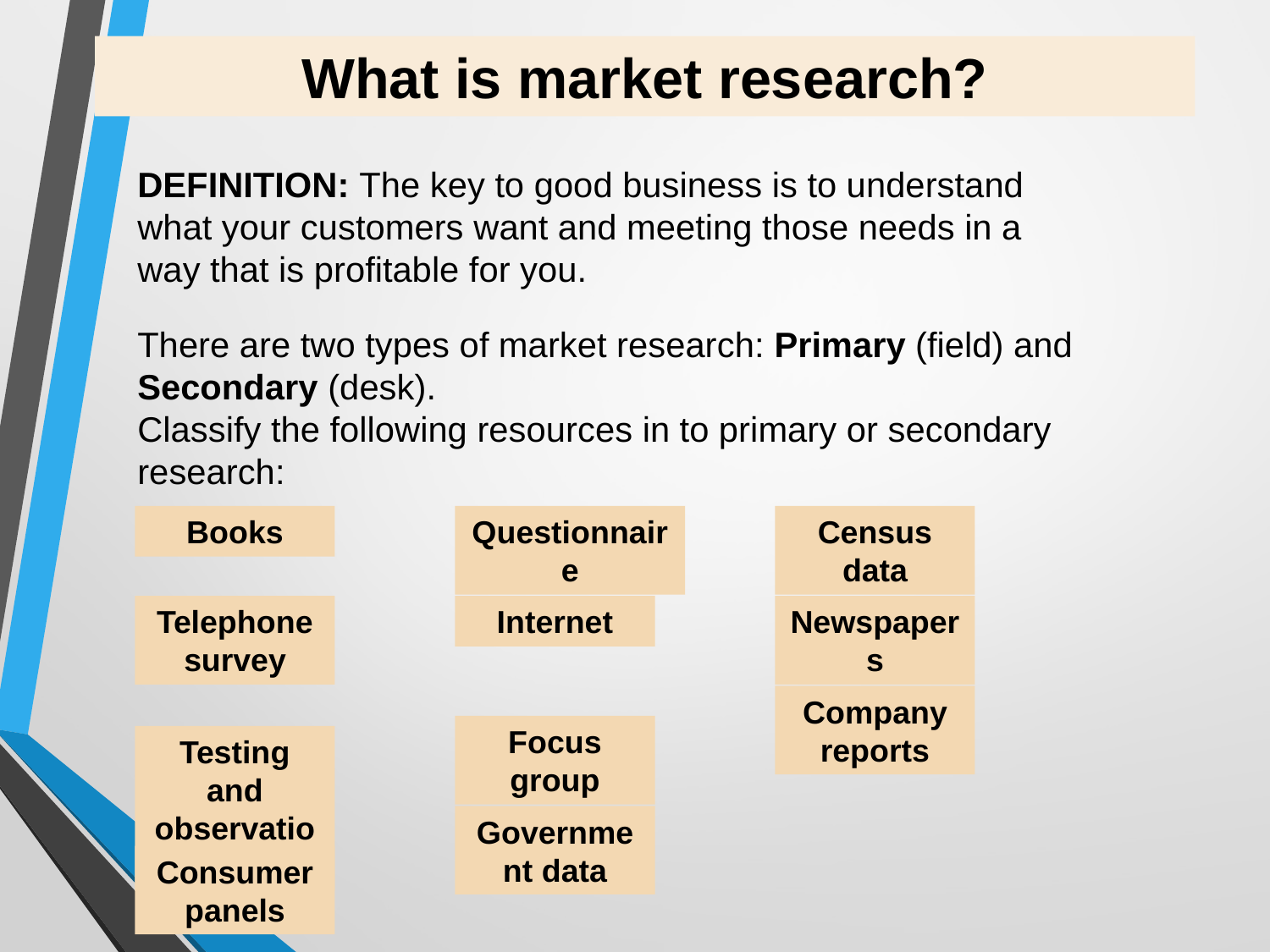

What is market research?
DEFINITION: The key to good business is to understand what your customers want and meeting those needs in a way that is profitable for you.
There are two types of market research: Primary (field) and Secondary (desk).
Classify the following resources in to primary or secondary research:
Books
Questionnaire
Census data
Telephone survey
Internet
Newspapers
Company reports
Focus group
Testing and observation
Government data
Consumer panels